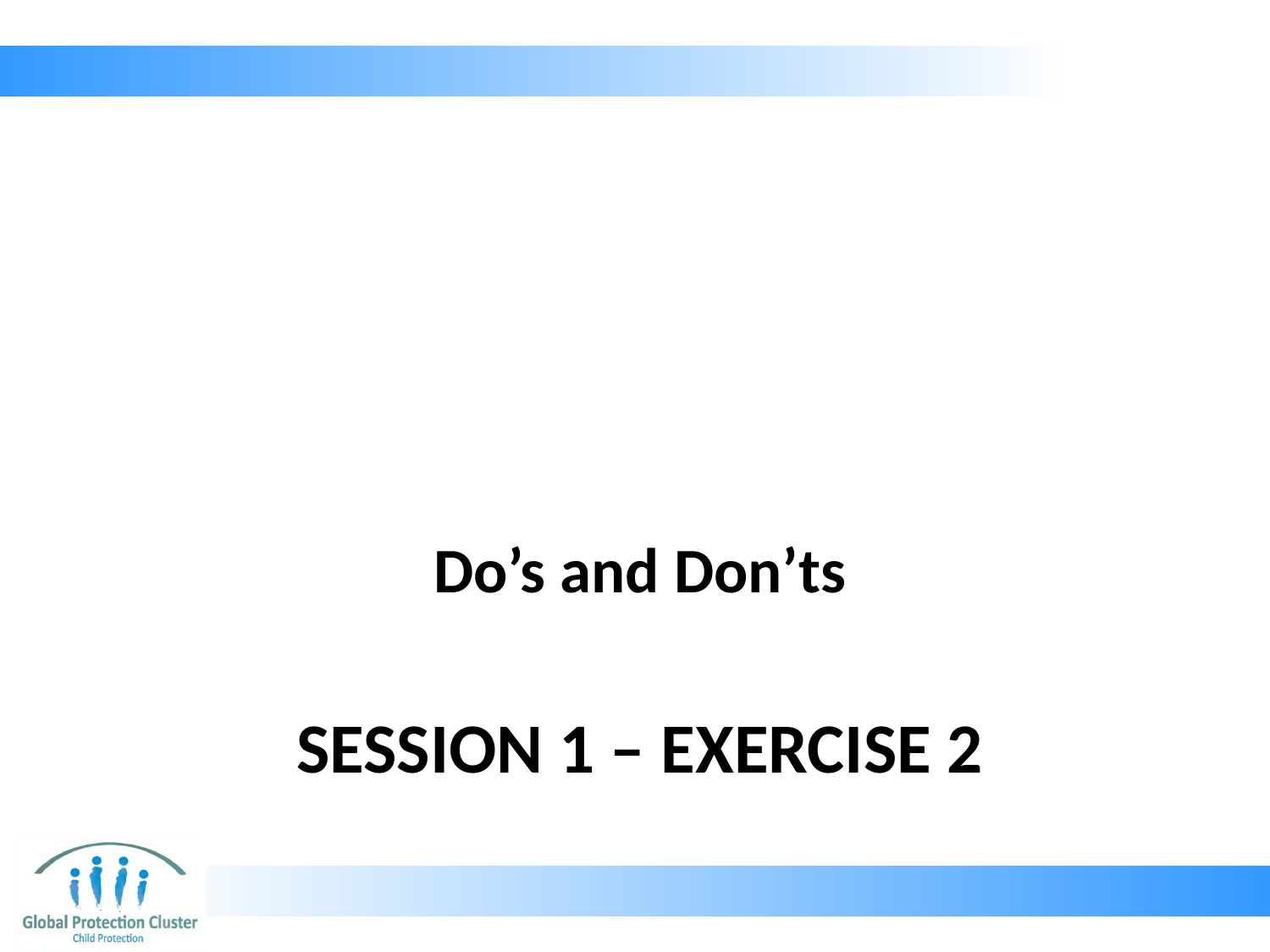

Do’s and Don’ts
# SESSION 1 – EXERCISE 2